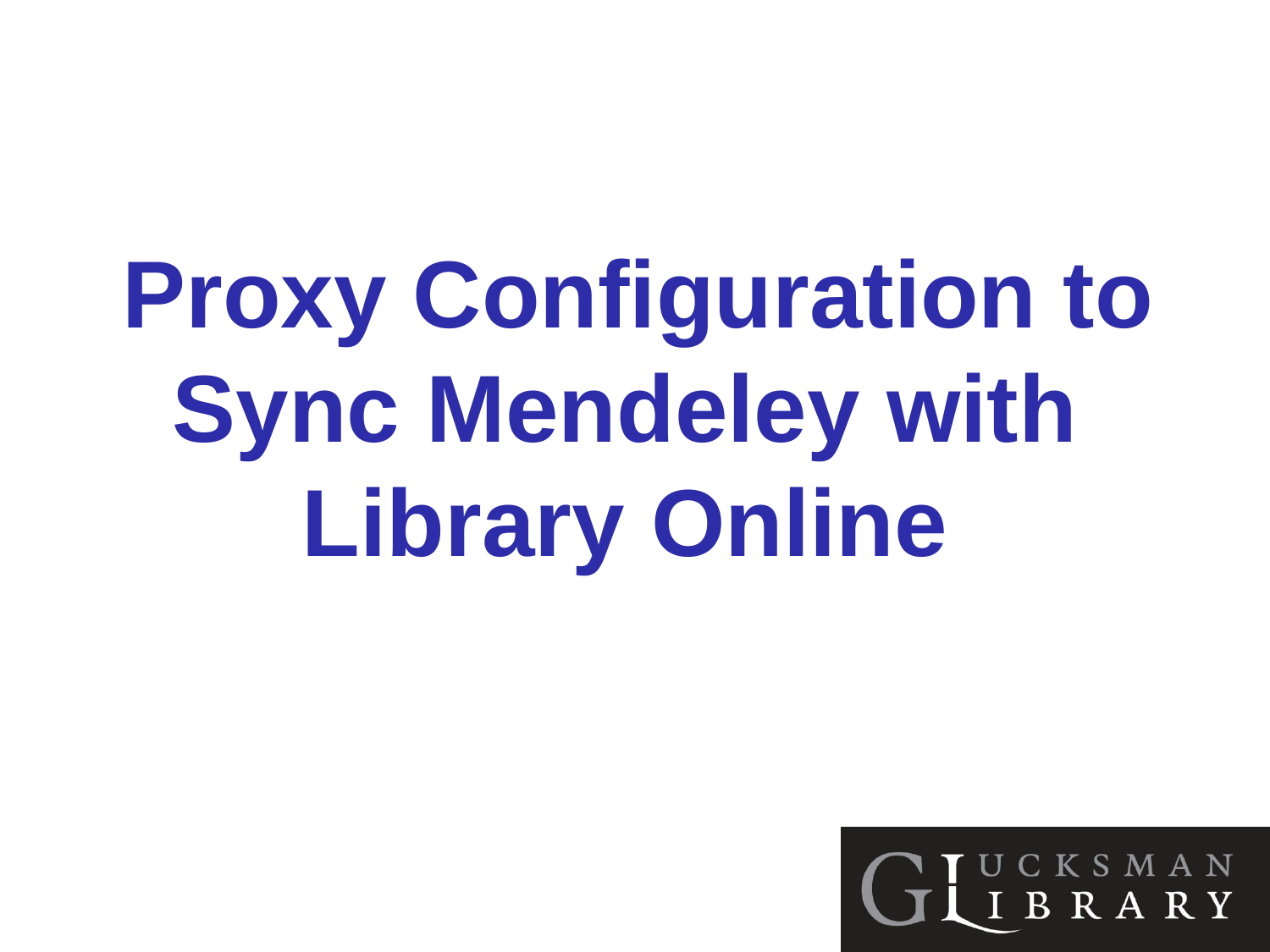

Proxy Configuration to Sync Mendeley with Library Online